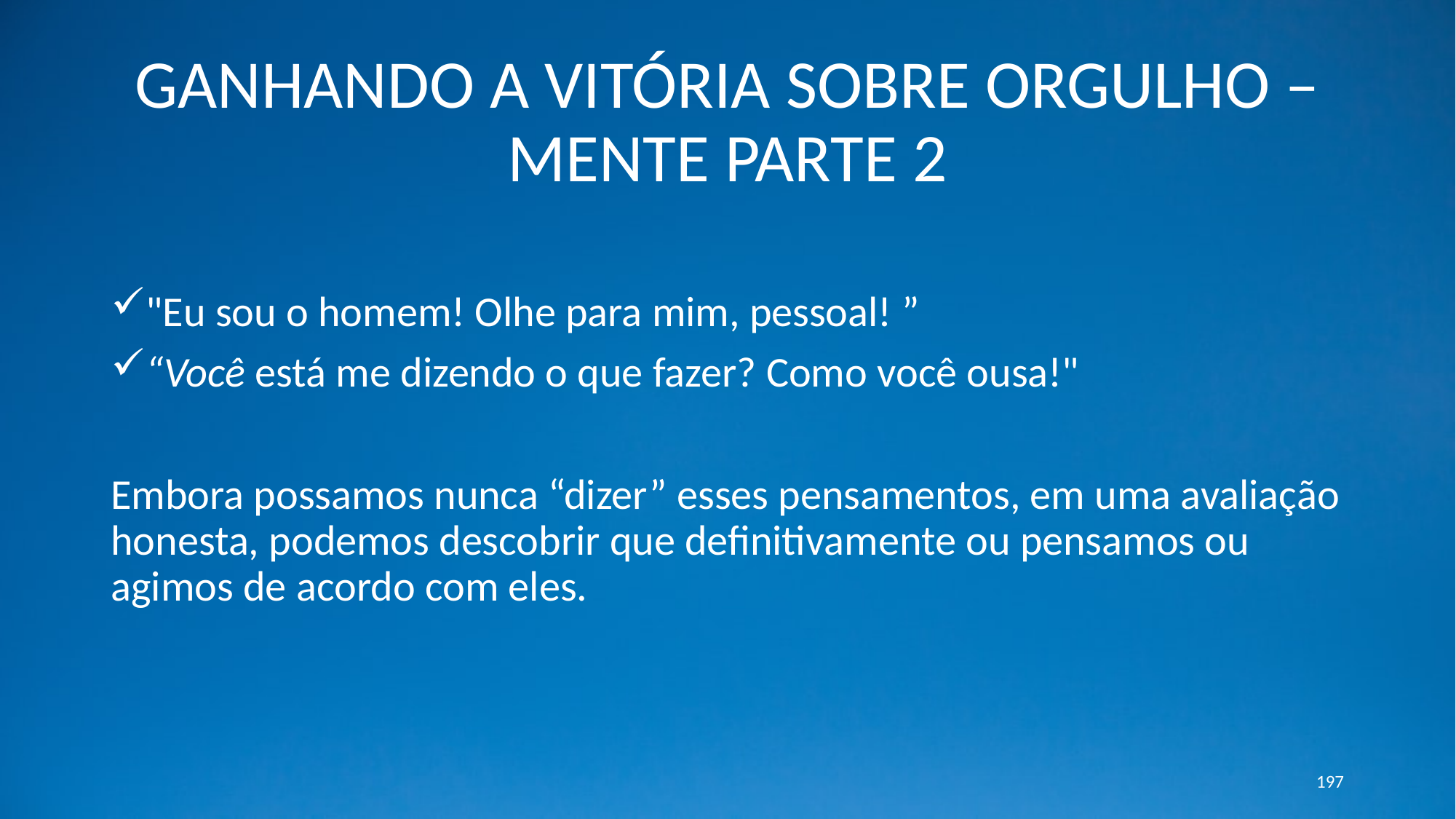

# GANHANDO A VITÓRIA SOBRE ORGULHO – MENTE PARTE 2

"Eu sou o homem! Olhe para mim, pessoal! ”
“Você está me dizendo o que fazer? Como você ousa!"

Embora possamos nunca “dizer” esses pensamentos, em uma avaliação honesta, podemos descobrir que definitivamente ou pensamos ou agimos de acordo com eles.

197